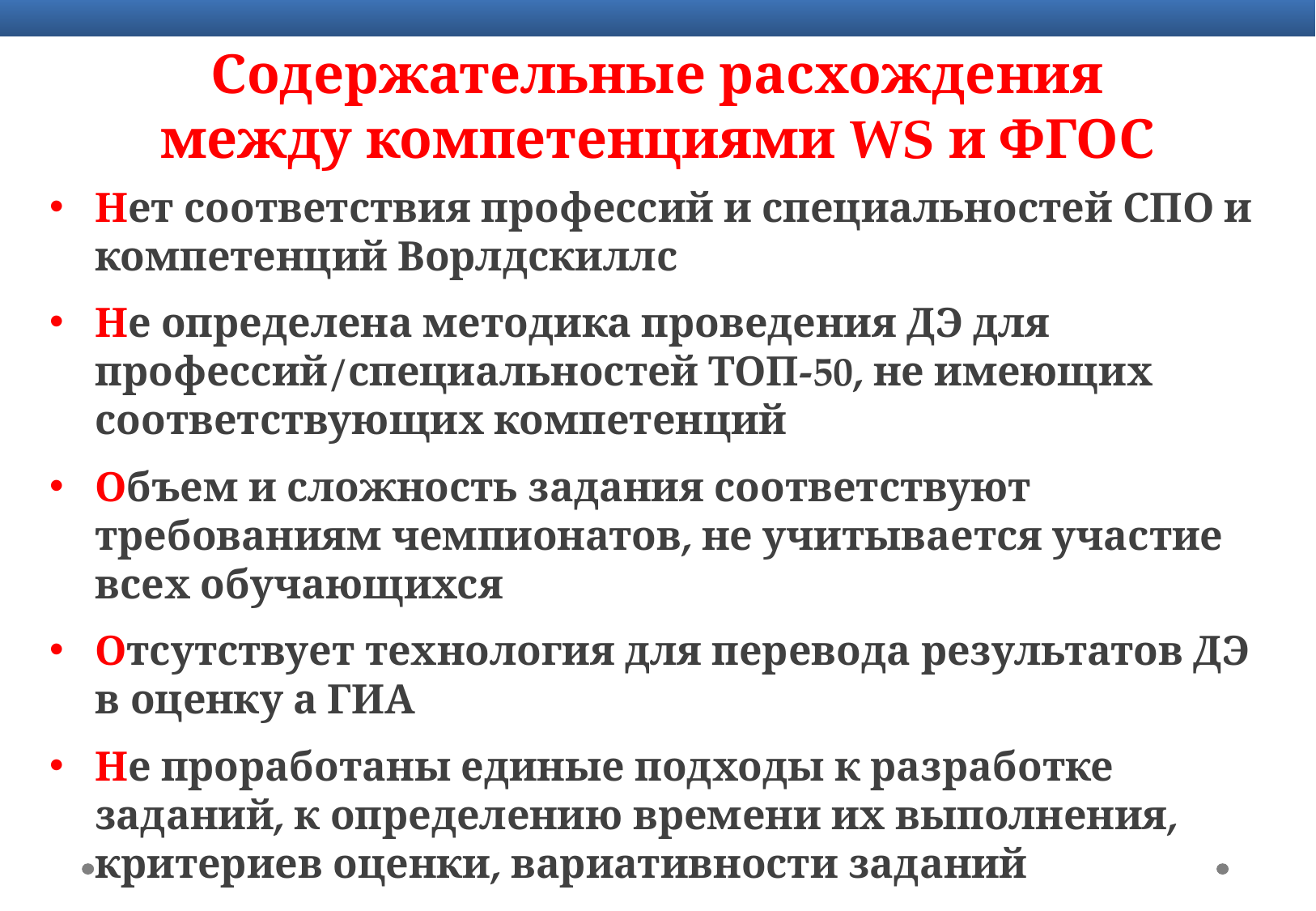

# Содержательные расхождения между компетенциями WS и ФГОС
Нет соответствия профессий и специальностей СПО и компетенций Ворлдскиллс
Не определена методика проведения ДЭ для профессий/специальностей ТОП-50, не имеющих соответствующих компетенций
Объем и сложность задания соответствуют требованиям чемпионатов, не учитывается участие всех обучающихся
Отсутствует технология для перевода результатов ДЭ в оценку а ГИА
Не проработаны единые подходы к разработке заданий, к определению времени их выполнения, критериев оценки, вариативности заданий